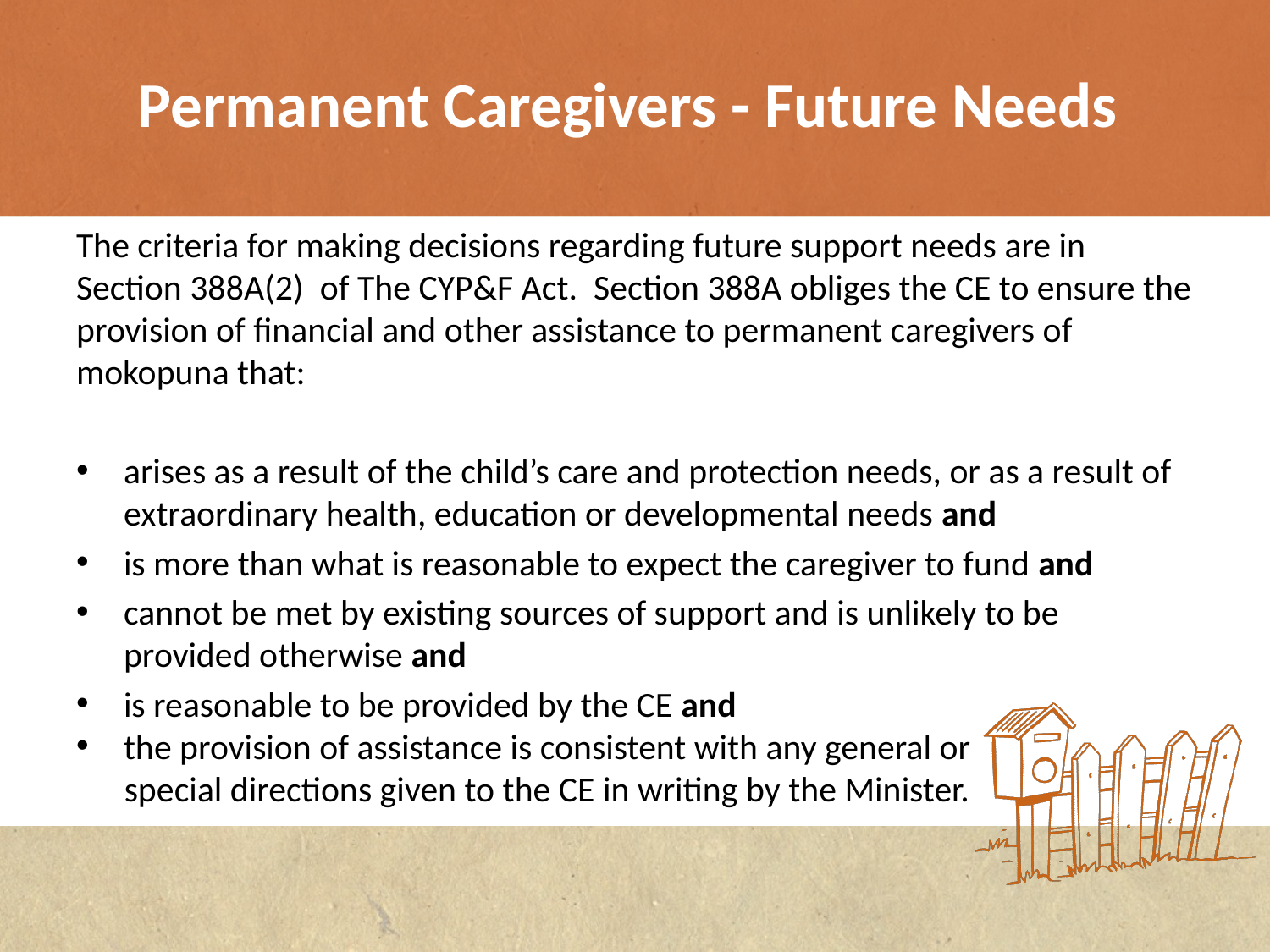

# Permanent Caregivers - Future Needs
The criteria for making decisions regarding future support needs are in Section 388A(2)  of The CYP&F Act.  Section 388A obliges the CE to ensure the provision of financial and other assistance to permanent caregivers of mokopuna that:

arises as a result of the child’s care and protection needs, or as a result of extraordinary health, education or developmental needs and
is more than what is reasonable to expect the caregiver to fund and
cannot be met by existing sources of support and is unlikely to be provided otherwise and
is reasonable to be provided by the CE and
the provision of assistance is consistent with any general or
      special directions given to the CE in writing by the Minister.